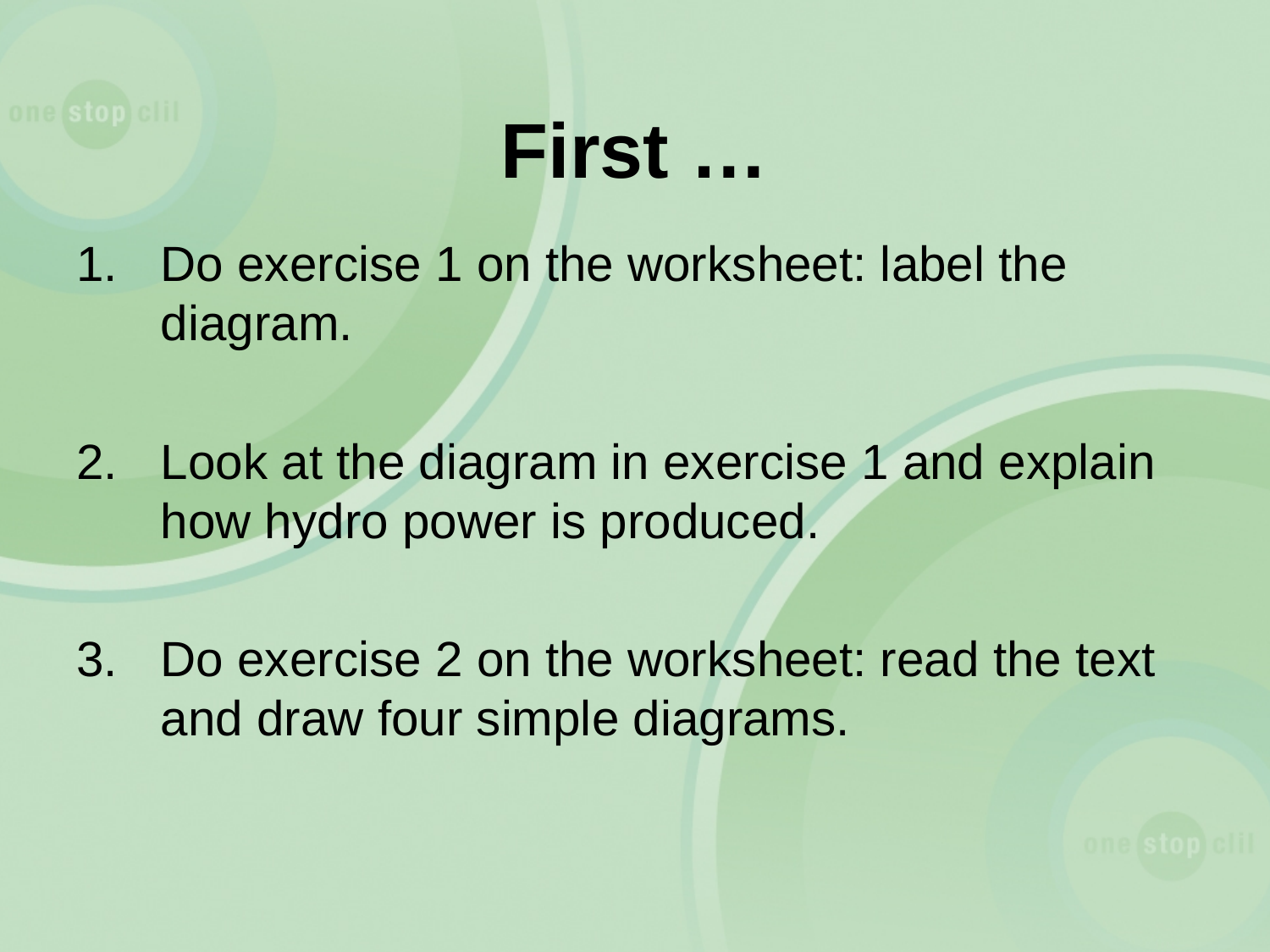

# First …
Do exercise 1 on the worksheet: label the diagram.

Look at the diagram in exercise 1 and explain how hydro power is produced.

Do exercise 2 on the worksheet: read the text and draw four simple diagrams.